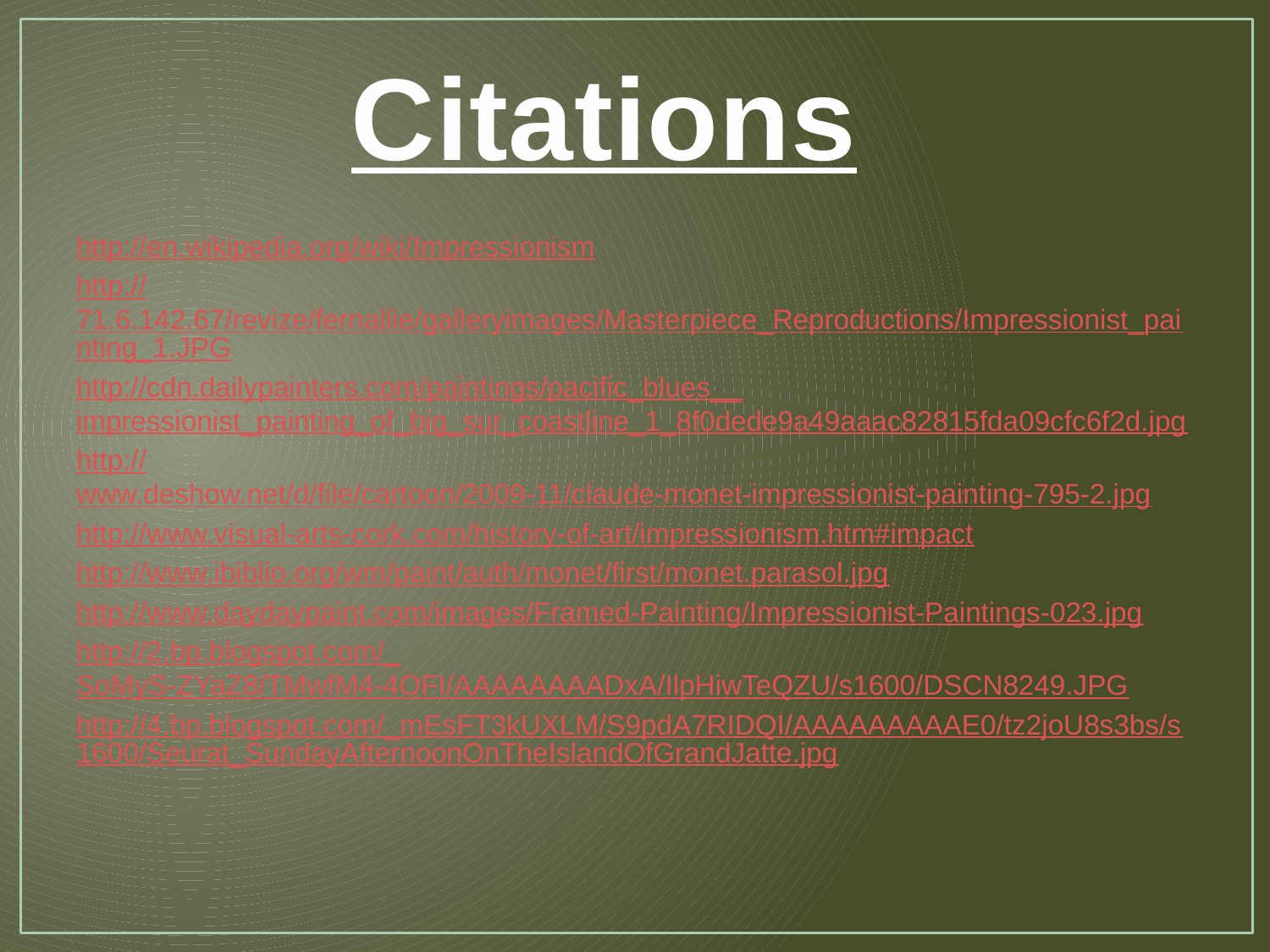

# Citations
http://en.wikipedia.org/wiki/Impressionism
http://71.6.142.67/revize/fernallie/galleryimages/Masterpiece_Reproductions/Impressionist_painting_1.JPG
http://cdn.dailypainters.com/paintings/pacific_blues__impressionist_painting_of_big_sur_coastline_1_8f0dede9a49aaac82815fda09cfc6f2d.jpg
http://www.deshow.net/d/file/cartoon/2009-11/claude-monet-impressionist-painting-795-2.jpg
http://www.visual-arts-cork.com/history-of-art/impressionism.htm#impact
http://www.ibiblio.org/wm/paint/auth/monet/first/monet.parasol.jpg
http://www.daydaypaint.com/images/Framed-Painting/Impressionist-Paintings-023.jpg
http://2.bp.blogspot.com/_SoMyS-ZYaZ8/TMwfM4-4OFI/AAAAAAAADxA/IlpHiwTeQZU/s1600/DSCN8249.JPG
http://4.bp.blogspot.com/_mEsFT3kUXLM/S9pdA7RIDQI/AAAAAAAAAE0/tz2joU8s3bs/s1600/Seurat_SundayAfternoonOnTheIslandOfGrandJatte.jpg